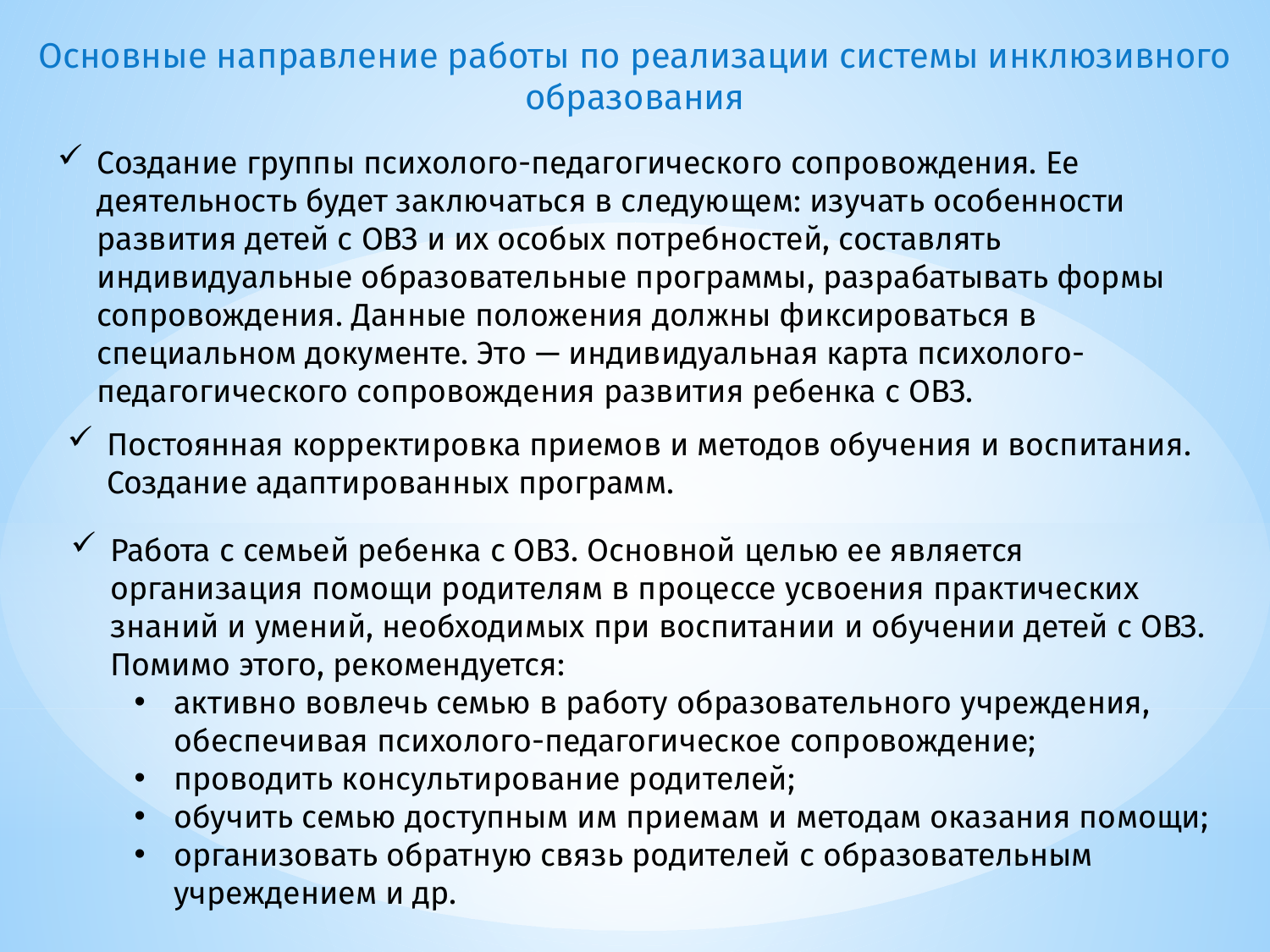

Основные направление работы по реализации системы инклюзивного образования
Создание группы психолого-педагогического сопровождения. Ее деятельность будет заключаться в следующем: изучать особенности развития детей с ОВЗ и их особых потребностей, составлять индивидуальные образовательные программы, разрабатывать формы сопровождения. Данные положения должны фиксироваться в специальном документе. Это — индивидуальная карта психолого-педагогического сопровождения развития ребенка с ОВЗ.
Постоянная корректировка приемов и методов обучения и воспитания. Создание адаптированных программ.
Работа с семьей ребенка с ОВЗ. Основной целью ее является организация помощи родителям в процессе усвоения практических знаний и умений, необходимых при воспитании и обучении детей с ОВЗ. Помимо этого, рекомендуется:
активно вовлечь семью в работу образовательного учреждения, обеспечивая психолого-педагогическое сопровождение;
проводить консультирование родителей;
обучить семью доступным им приемам и методам оказания помощи;
организовать обратную связь родителей с образовательным учреждением и др.